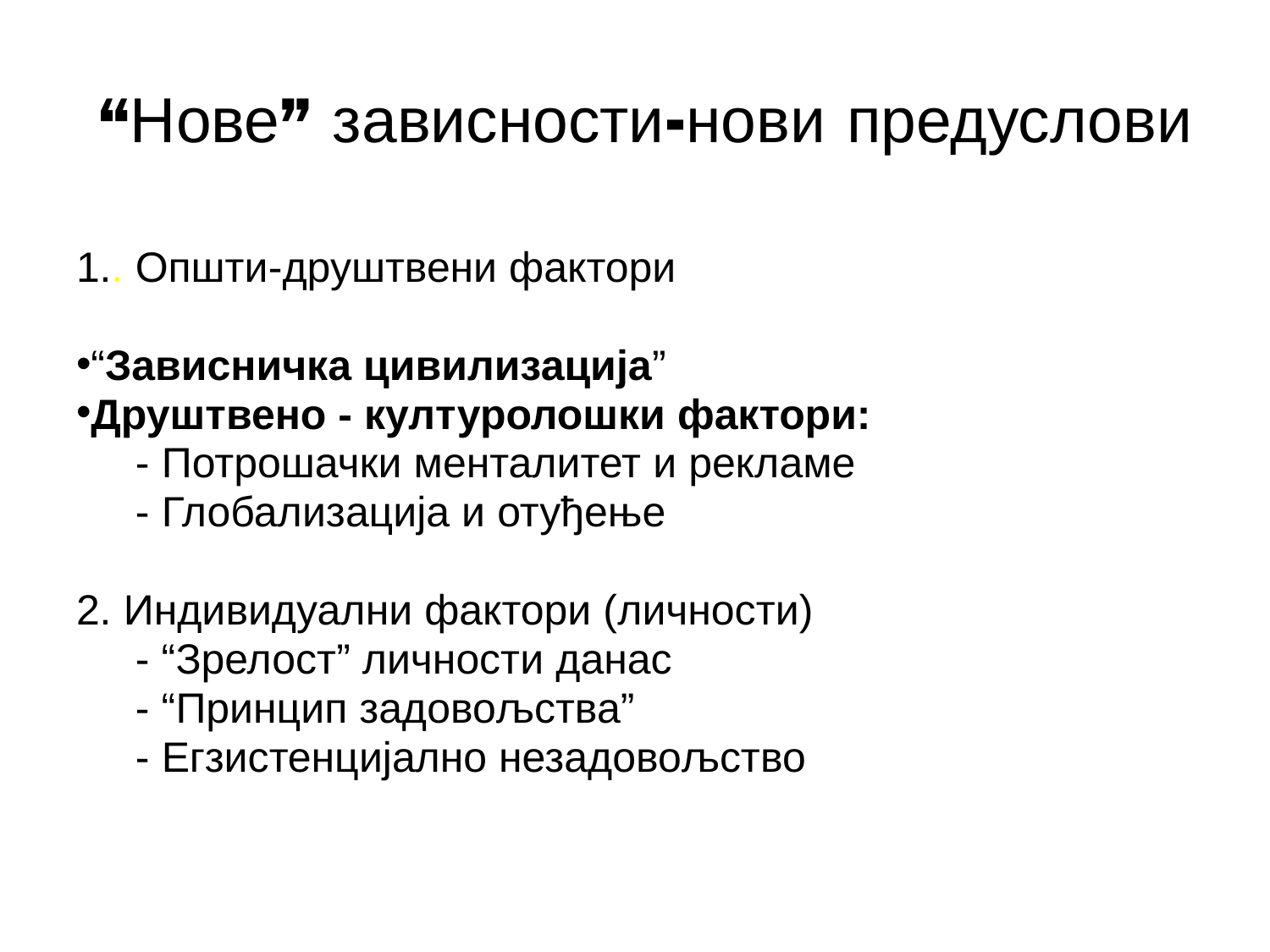

# “Нове” зависности-нови предуслови
1.. Општи-друштвени фактори

“Зависничка цивилизација”
Друштвено - културолошки фактори:
     - Потрошачки менталитет и рекламе
     - Глобализација и отуђење

2. Индивидуални фактори (личности)
     - “Зрелост” личности данас
     - “Принцип задовољства”
     - Егзистенцијално незадовољство